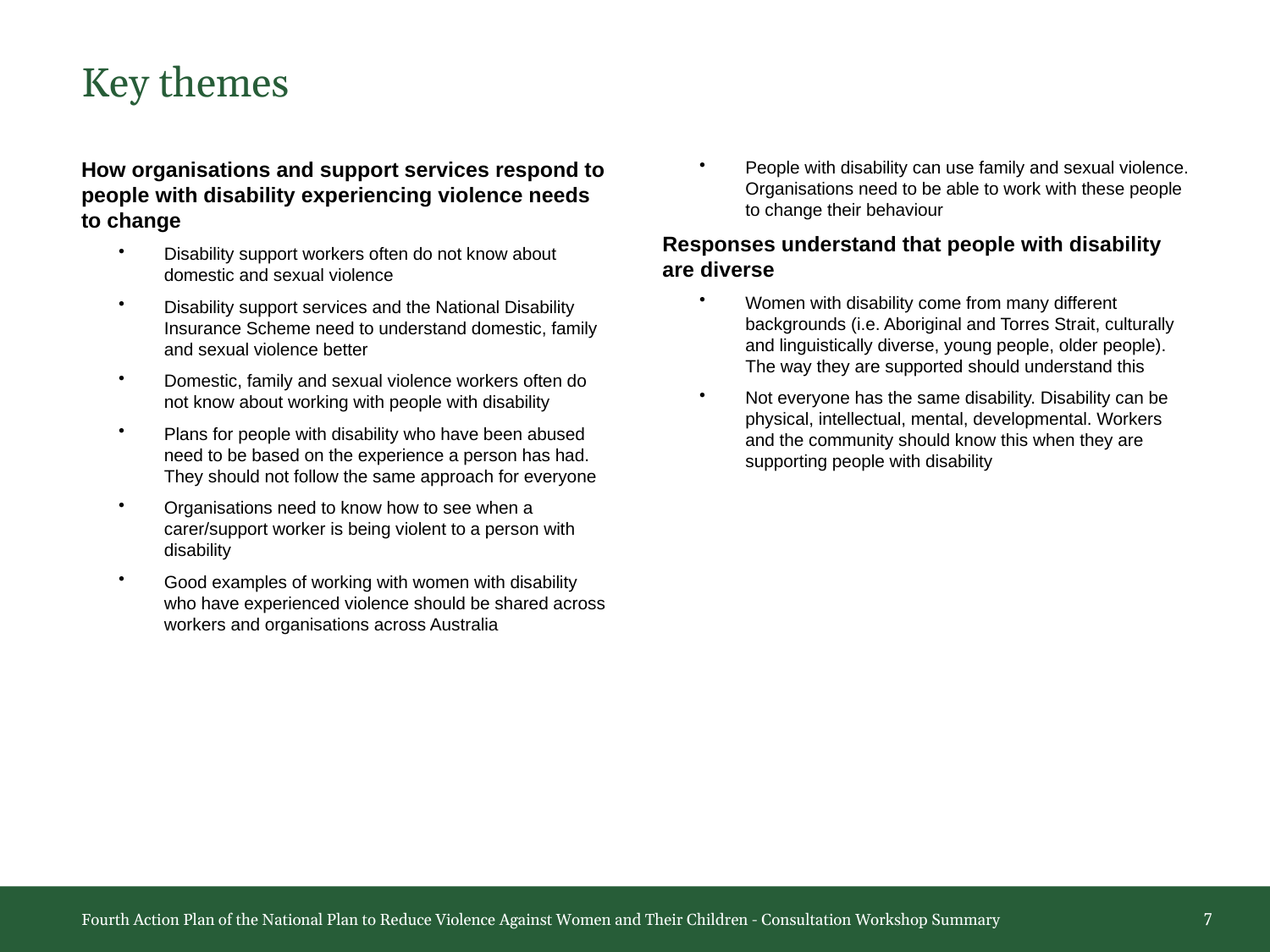

# Key themes
How organisations and support services respond to people with disability experiencing violence needs to change
Disability support workers often do not know about domestic and sexual violence
Disability support services and the National Disability Insurance Scheme need to understand domestic, family and sexual violence better
Domestic, family and sexual violence workers often do not know about working with people with disability
Plans for people with disability who have been abused need to be based on the experience a person has had. They should not follow the same approach for everyone
Organisations need to know how to see when a carer/support worker is being violent to a person with disability
Good examples of working with women with disability who have experienced violence should be shared across workers and organisations across Australia
People with disability can use family and sexual violence. Organisations need to be able to work with these people to change their behaviour
Responses understand that people with disability are diverse
Women with disability come from many different backgrounds (i.e. Aboriginal and Torres Strait, culturally and linguistically diverse, young people, older people). The way they are supported should understand this
Not everyone has the same disability. Disability can be physical, intellectual, mental, developmental. Workers and the community should know this when they are supporting people with disability
7
Fourth Action Plan of the National Plan to Reduce Violence Against Women and Their Children - Consultation Workshop Summary